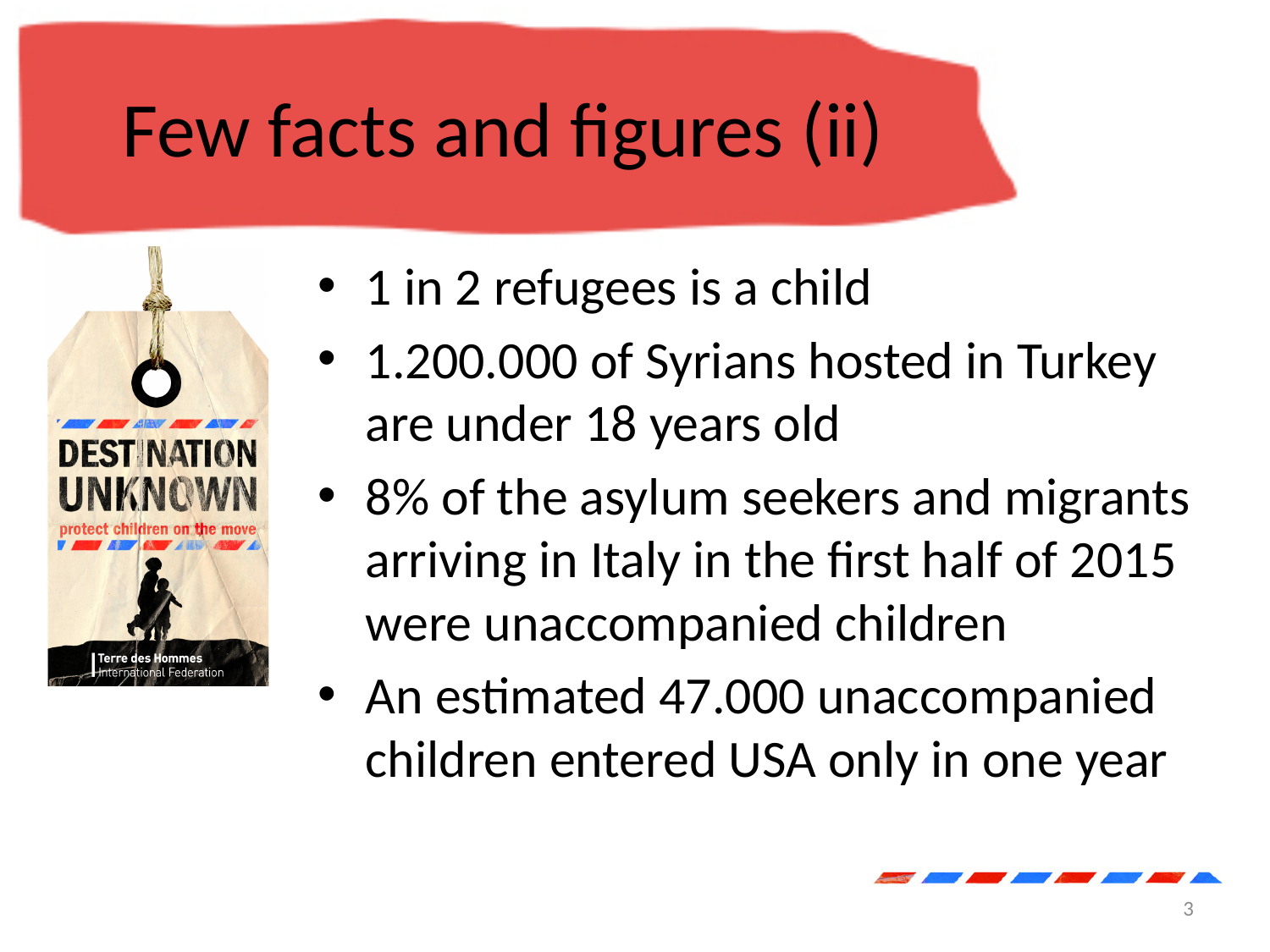

# Few facts and figures (ii)
1 in 2 refugees is a child
1.200.000 of Syrians hosted in Turkey are under 18 years old
8% of the asylum seekers and migrants arriving in Italy in the first half of 2015 were unaccompanied children
An estimated 47.000 unaccompanied children entered USA only in one year
3